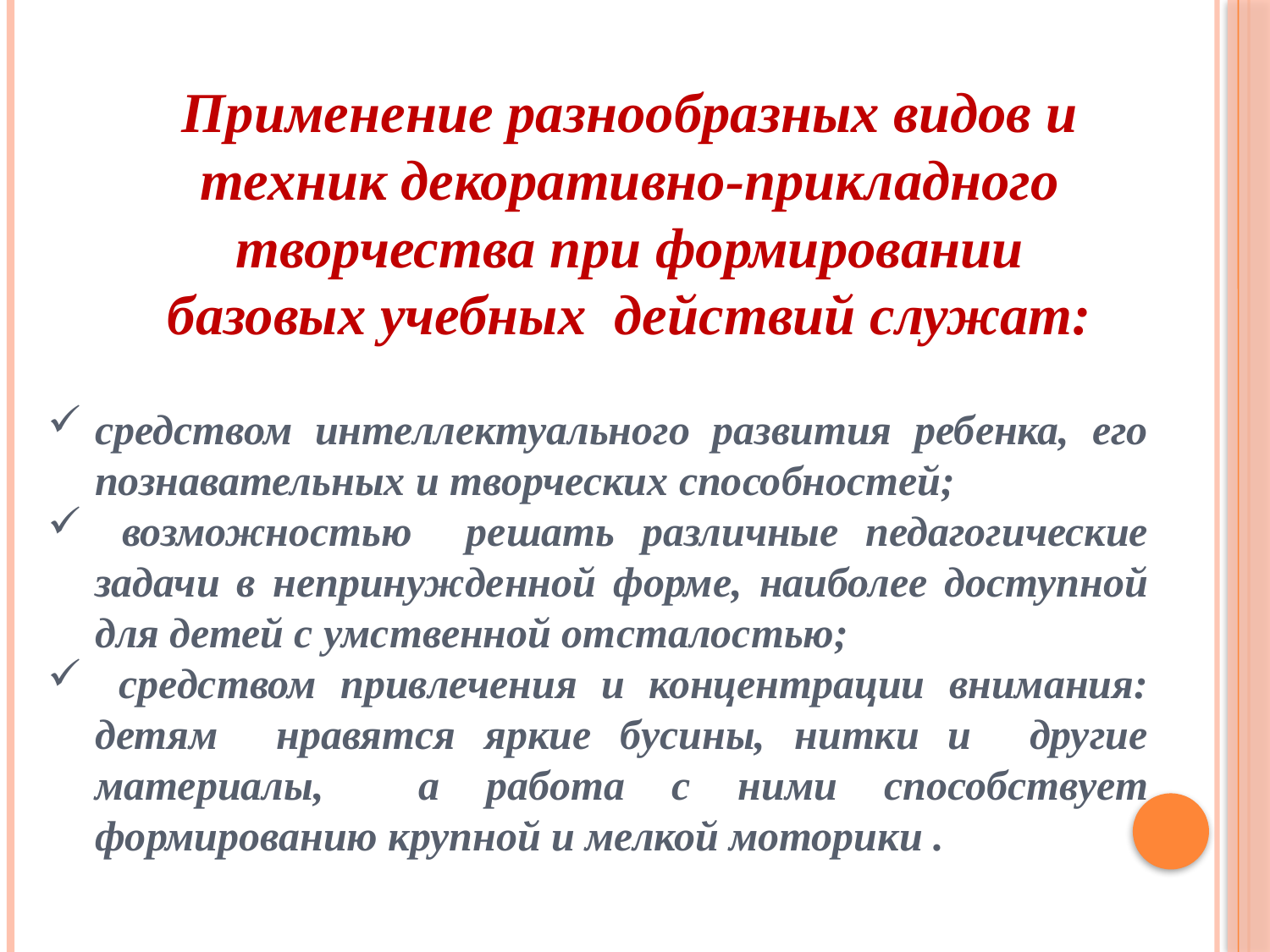

Применение разнообразных видов и техник декоративно-прикладного творчества при формировании базовых учебных  действий служат:
средством интеллектуального развития ребенка, его познавательных и творческих способностей;
 возможностью  решать различные педагогические задачи в непринужденной форме, наиболее доступной для детей с умственной отсталостью;
 средством привлечения и концентрации внимания: детям  нравятся яркие бусины, нитки и  другие материалы,  а работа с ними способствует формированию крупной и мелкой моторики .